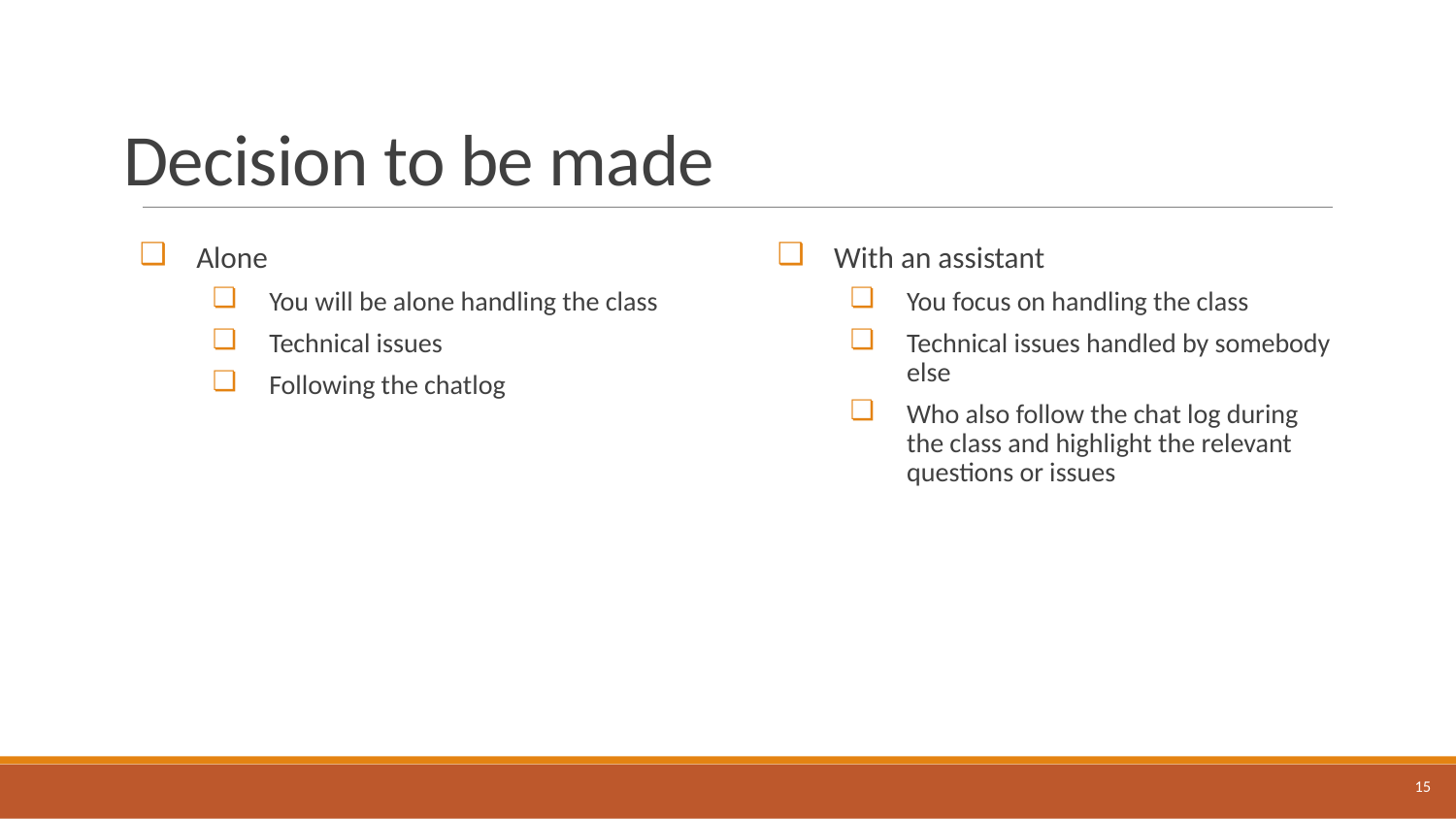

# Decision to be made
Alone
You will be alone handling the class
Technical issues
Following the chatlog
With an assistant
You focus on handling the class
Technical issues handled by somebody else
Who also follow the chat log during the class and highlight the relevant questions or issues
15